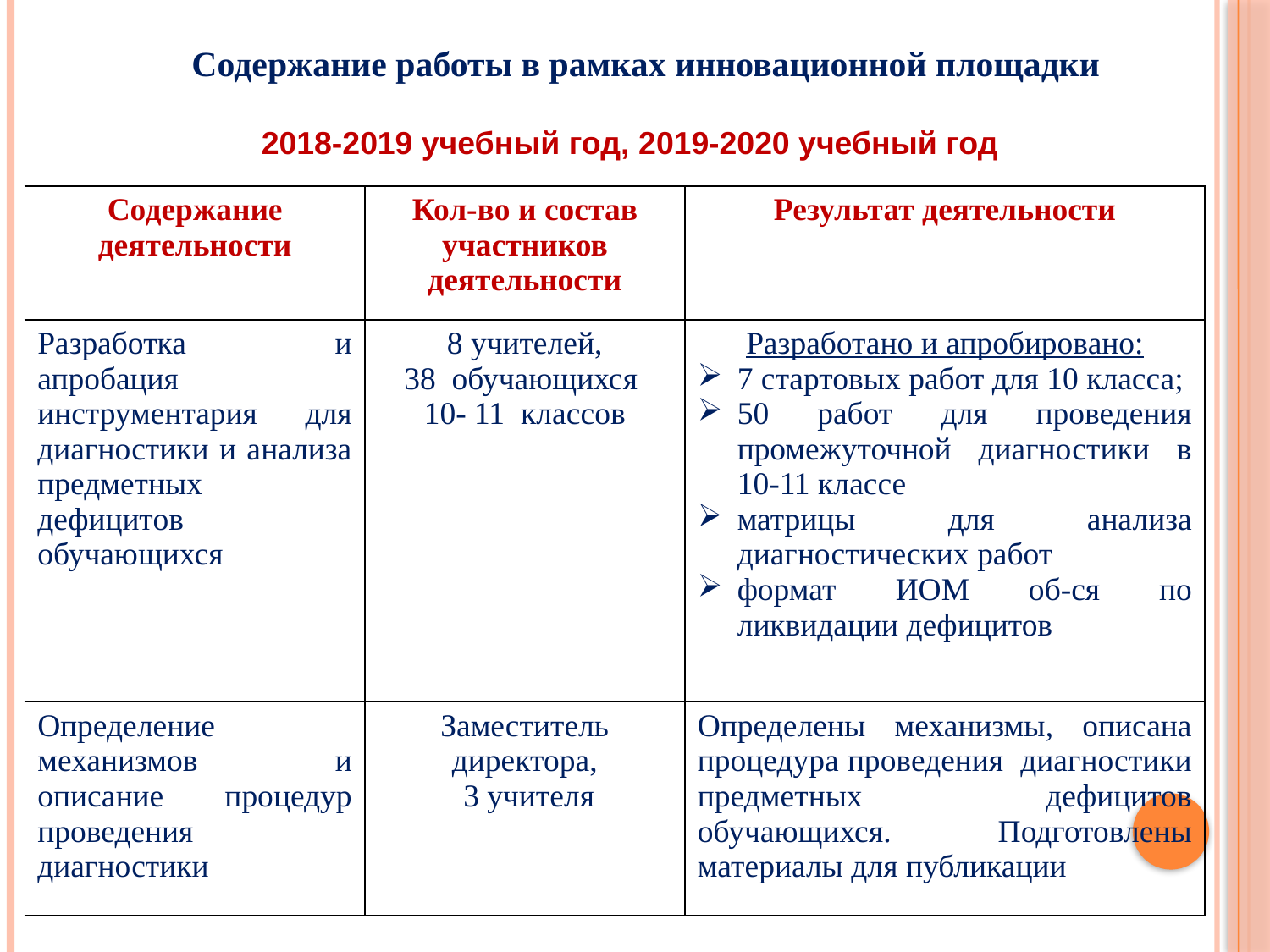

# Содержание работы в рамках инновационной площадки
2018-2019 учебный год, 2019-2020 учебный год

| Содержание деятельности | Кол-во и состав участников деятельности | Результат деятельности |
| --- | --- | --- |
| Разработка и апробация инструментария для диагностики и анализа предметных дефицитов обучающихся | 8 учителей, 38 обучающихся 10- 11 классов | Разработано и апробировано: 7 стартовых работ для 10 класса; 50 работ для проведения промежуточной диагностики в 10-11 классе матрицы для анализа диагностических работ формат ИОМ об-ся по ликвидации дефицитов |
| Определение механизмов и описание процедур проведения диагностики | Заместитель директора, 3 учителя | Определены механизмы, описана процедура проведения диагностики предметных дефицитов обучающихся. Подготовлены материалы для публикации |